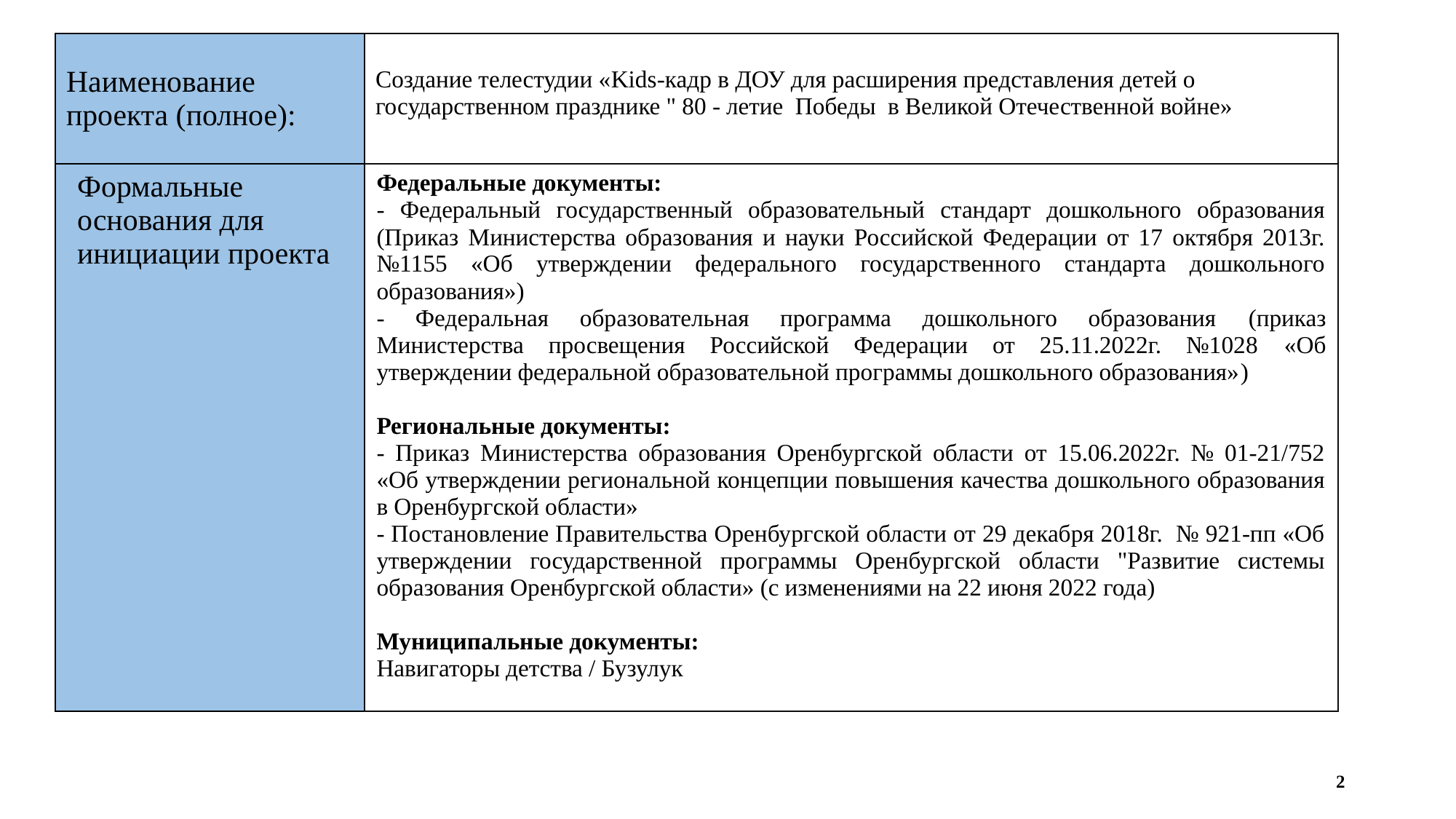

| Наименование проекта (полное): | Создание телестудии «Kids-кадр в ДОУ для расширения представления детей о государственном празднике " 80 - летие Победы в Великой Отечественной войне» |
| --- | --- |
| Формальные основания для инициации проекта | Федеральные документы: - Федеральный государственный образовательный стандарт дошкольного образования (Приказ Министерства образования и науки Российской Федерации от 17 октября 2013г. №1155 «Об утверждении федерального государственного стандарта дошкольного образования») - Федеральная образовательная программа дошкольного образования (приказ Министерства просвещения Российской Федерации от 25.11.2022г. №1028 «Об утверждении федеральной образовательной программы дошкольного образования») Региональные документы: - Приказ Министерства образования Оренбургской области от 15.06.2022г. № 01-21/752 «Об утверждении региональной концепции повышения качества дошкольного образования в Оренбургской области» - Постановление Правительства Оренбургской области от 29 декабря 2018г. № 921-пп «Об утверждении государственной программы Оренбургской области "Развитие системы образования Оренбургской области» (с изменениями на 22 июня 2022 года) Муниципальные документы: Навигаторы детства / Бузулук |
| --- | --- |
2